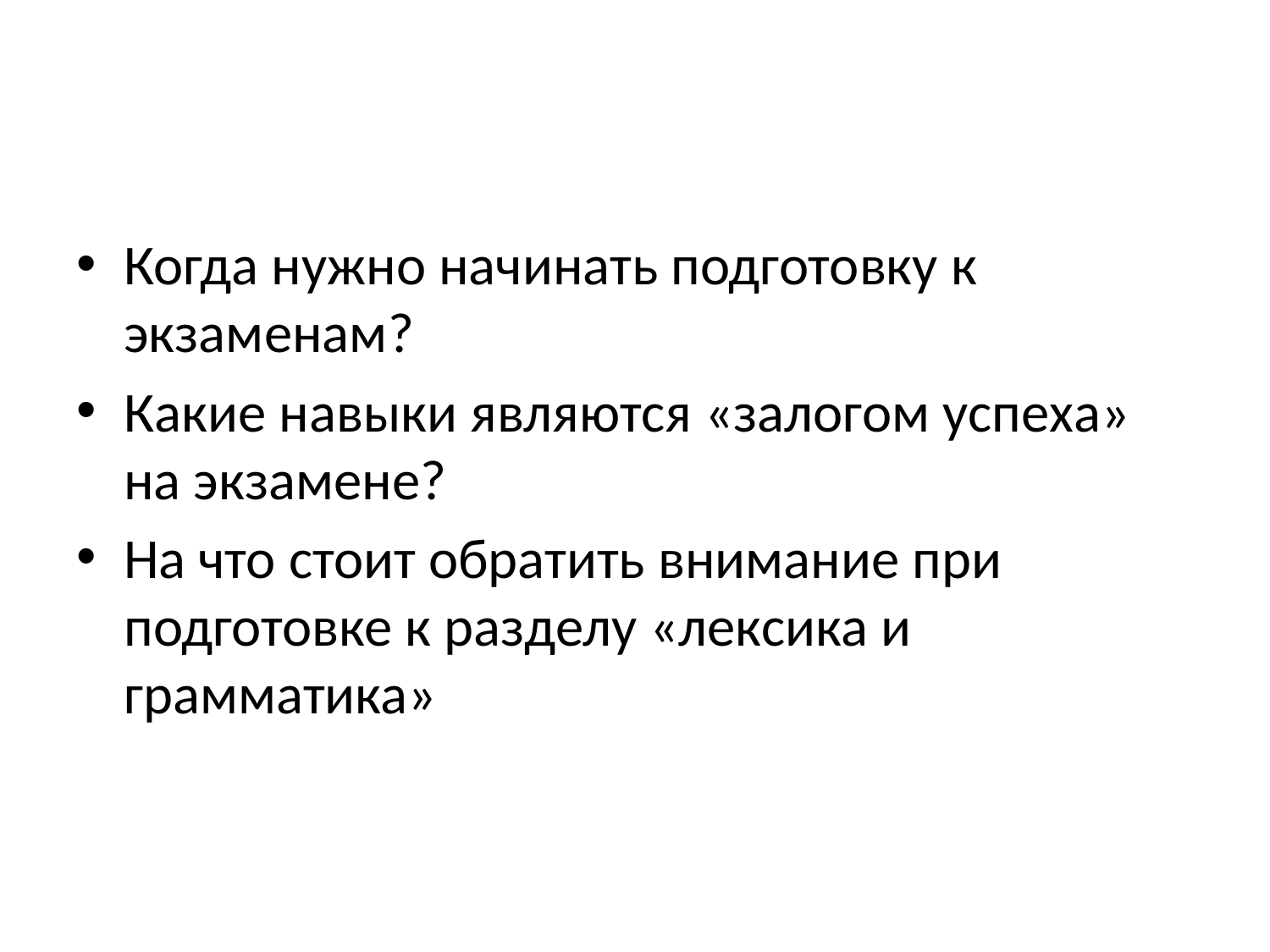

#
Когда нужно начинать подготовку к экзаменам?
Какие навыки являются «залогом успеха» на экзамене?
На что стоит обратить внимание при подготовке к разделу «лексика и грамматика»